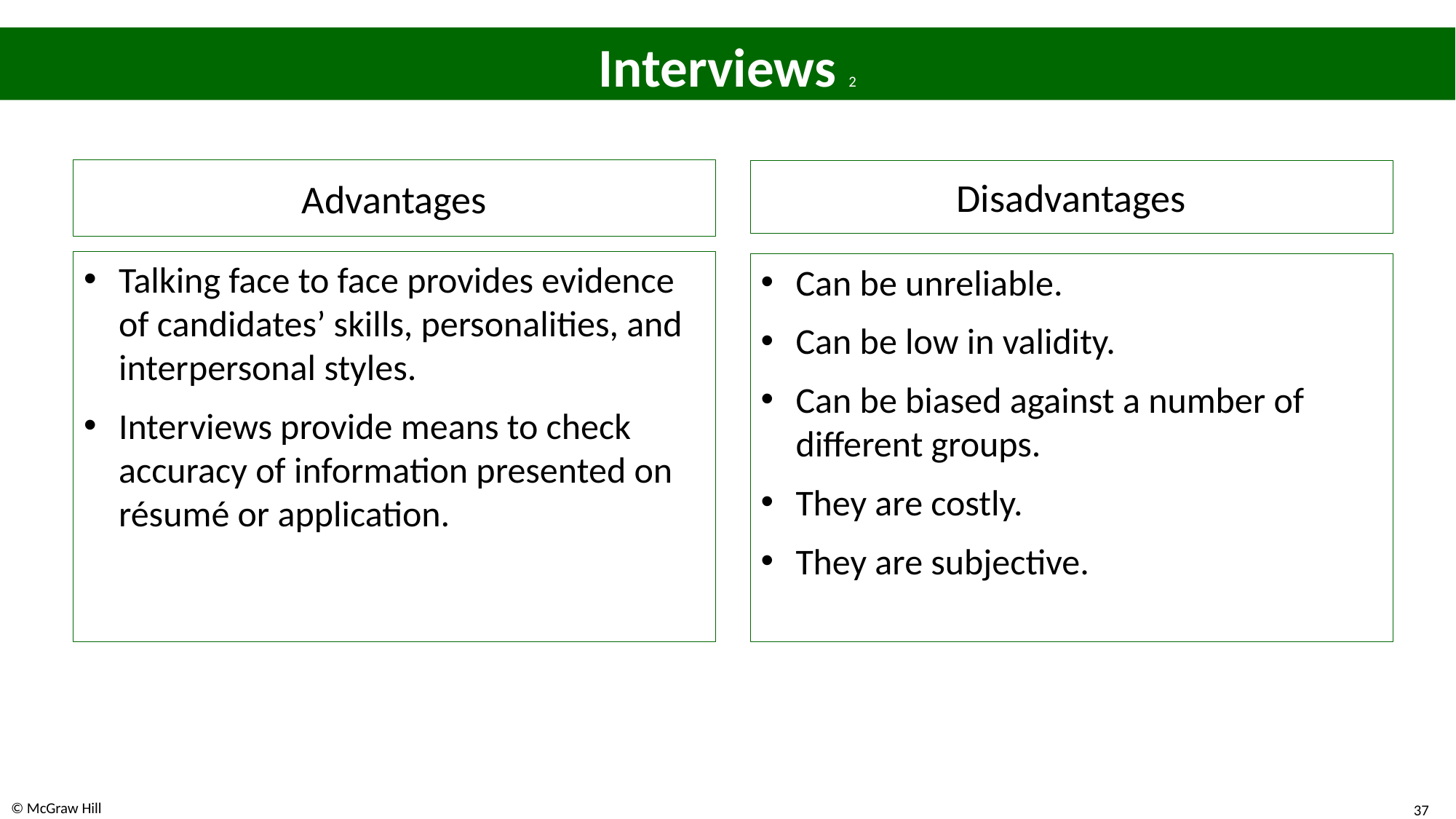

# Interviews 2
Advantages
Disadvantages
Talking face to face provides evidence of candidates’ skills, personalities, and interpersonal styles.
Interviews provide means to check accuracy of information presented on résumé or application.
Can be unreliable.
Can be low in validity.
Can be biased against a number of different groups.
They are costly.
They are subjective.